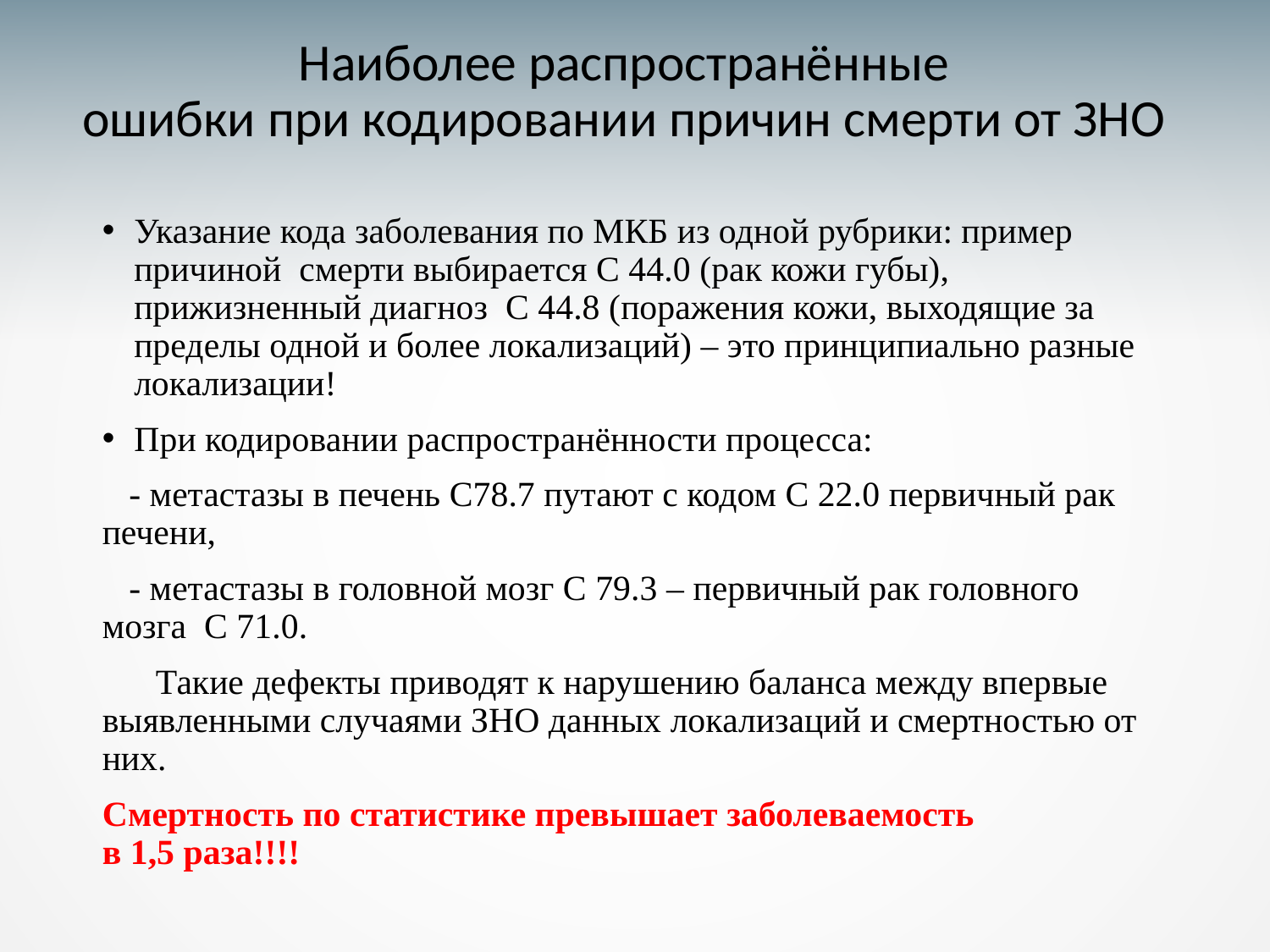

# Наиболее распространённые ошибки при кодировании причин смерти от ЗНО
Указание кода заболевания по МКБ из одной рубрики: пример причиной  смерти выбирается С 44.0 (рак кожи губы),  прижизненный диагноз  С 44.8 (поражения кожи, выходящие за пределы одной и более локализаций) – это принципиально разные локализации!
При кодировании распространённости процесса:
   - метастазы в печень С78.7 путают с кодом С 22.0 первичный рак печени,
   - метастазы в головной мозг С 79.3 – первичный рак головного мозга  С 71.0.
      Такие дефекты приводят к нарушению баланса между впервые выявленными случаями ЗНО данных локализаций и смертностью от них.
Смертность по статистике превышает заболеваемость                     в 1,5 раза!!!!